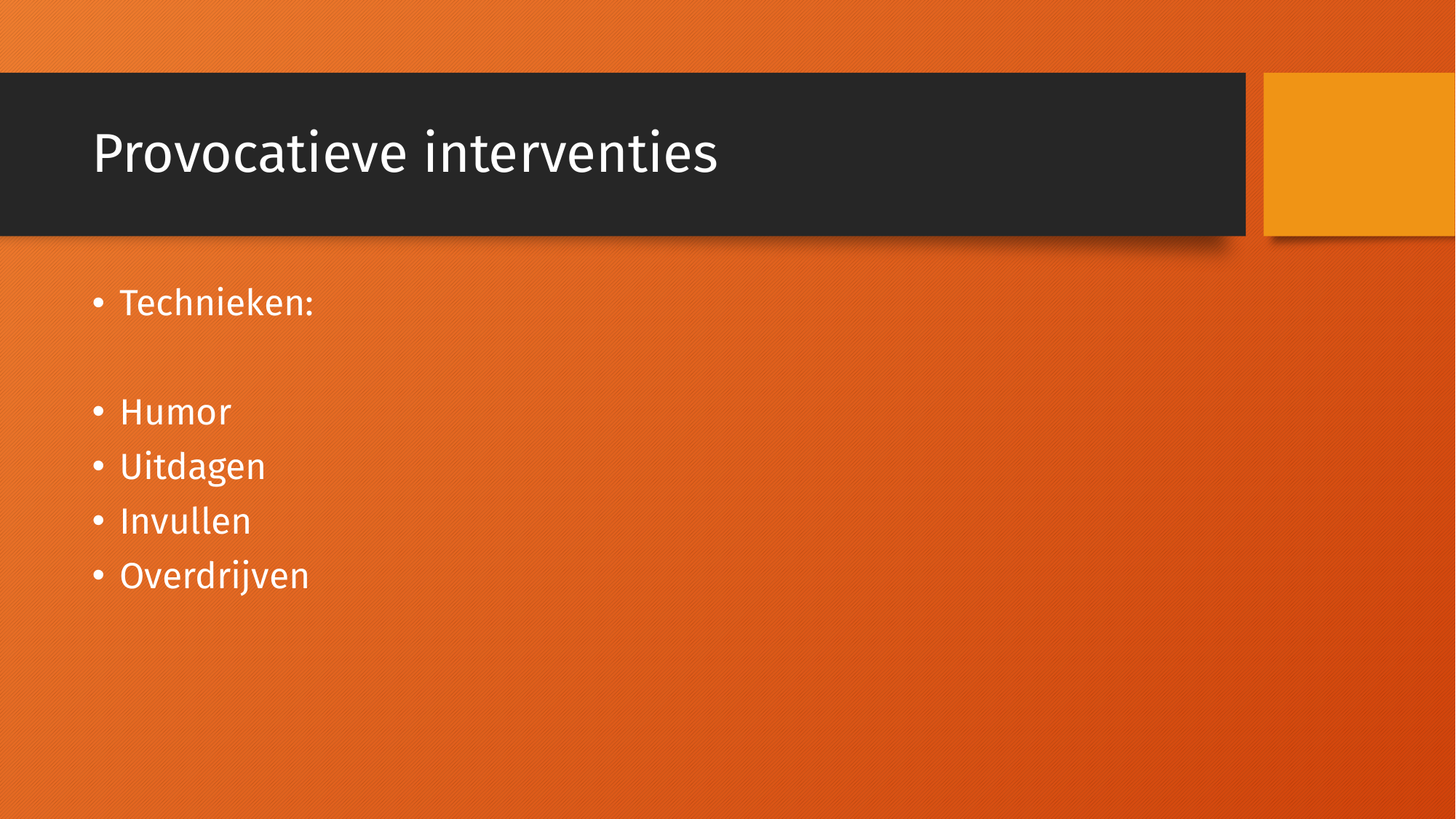

# Provocatieve interventies
Technieken:

Humor
Uitdagen
Invullen
Overdrijven